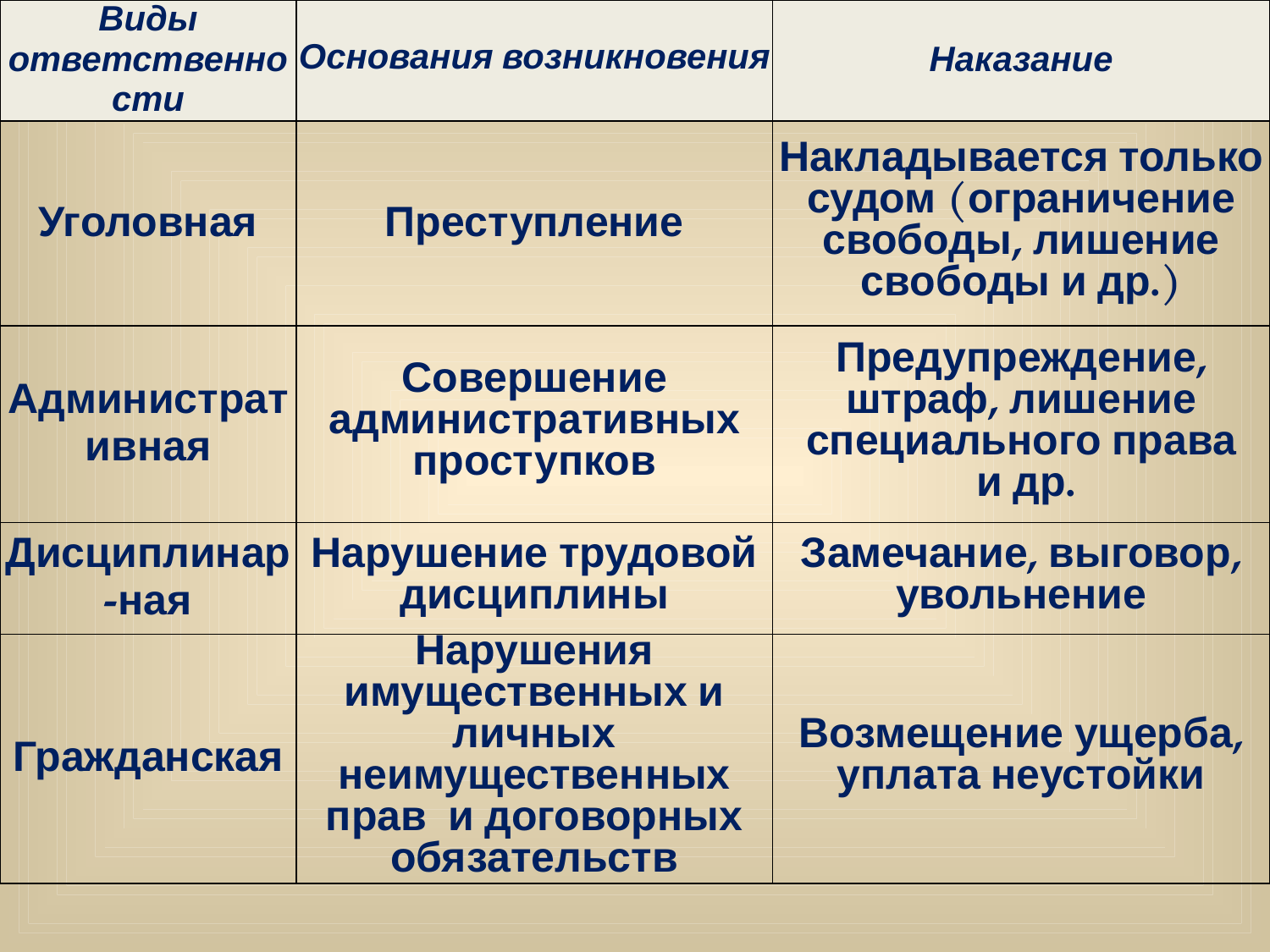

| Виды ответственности | Основания возникновения | Наказание |
| --- | --- | --- |
| Уголовная | Преступление | Накладывается только судом (ограничение свободы, лишение свободы и др.) |
| Административная | Совершение административных проступков | Предупреждение, штраф, лишение специального права и др. |
| Дисциплинар-ная | Нарушение трудовой дисциплины | Замечание, выговор, увольнение |
| Гражданская | Нарушения имущественных и личных неимущественных прав и договорных обязательств | Возмещение ущерба, уплата неустойки |